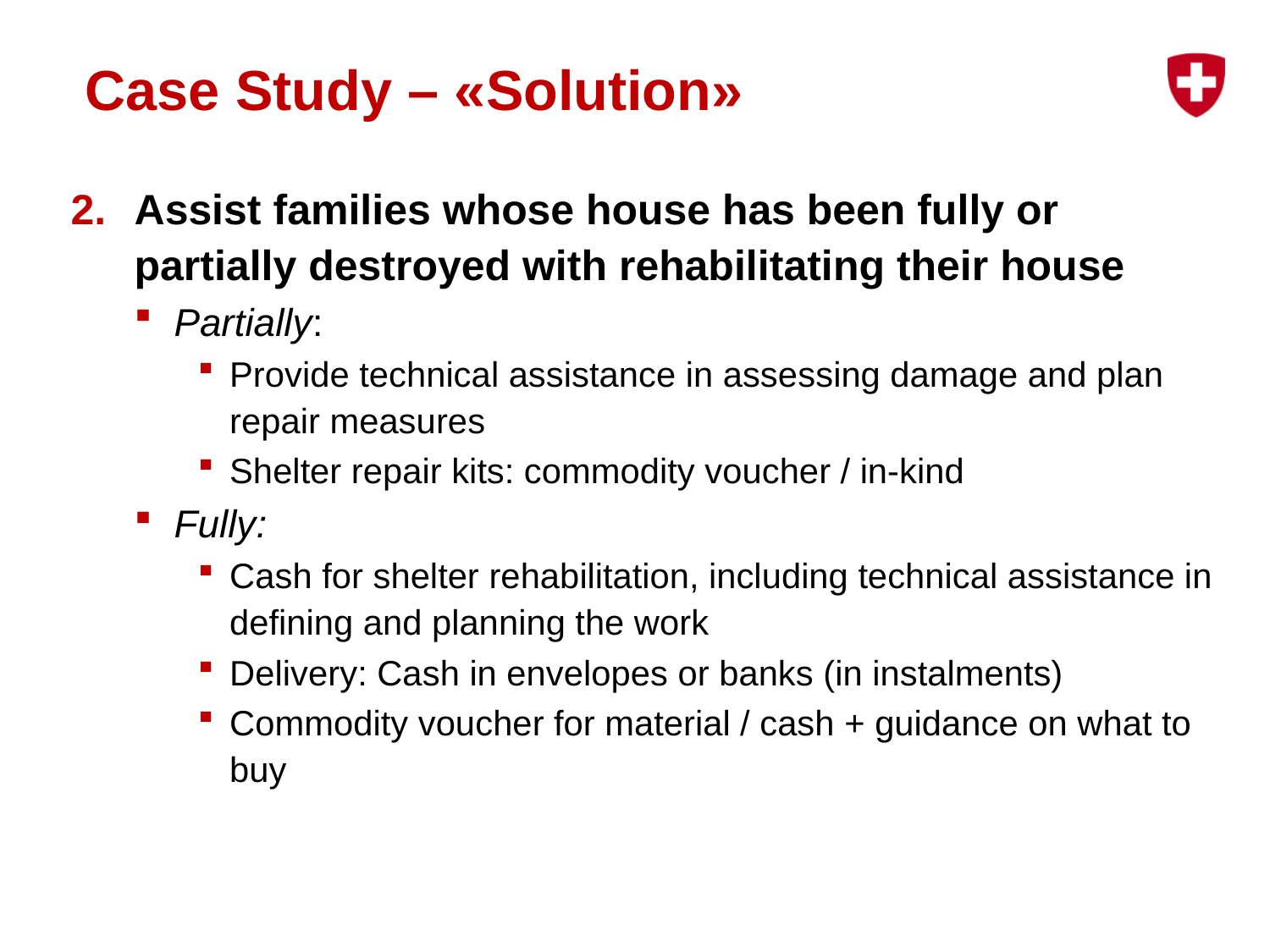

# Case Study – «Solution»
Assist families whose house has been fully or partially destroyed with rehabilitating their house
Partially:
Provide technical assistance in assessing damage and plan repair measures
Shelter repair kits: commodity voucher / in-kind
Fully:
Cash for shelter rehabilitation, including technical assistance in defining and planning the work
Delivery: Cash in envelopes or banks (in instalments)
Commodity voucher for material / cash + guidance on what to buy